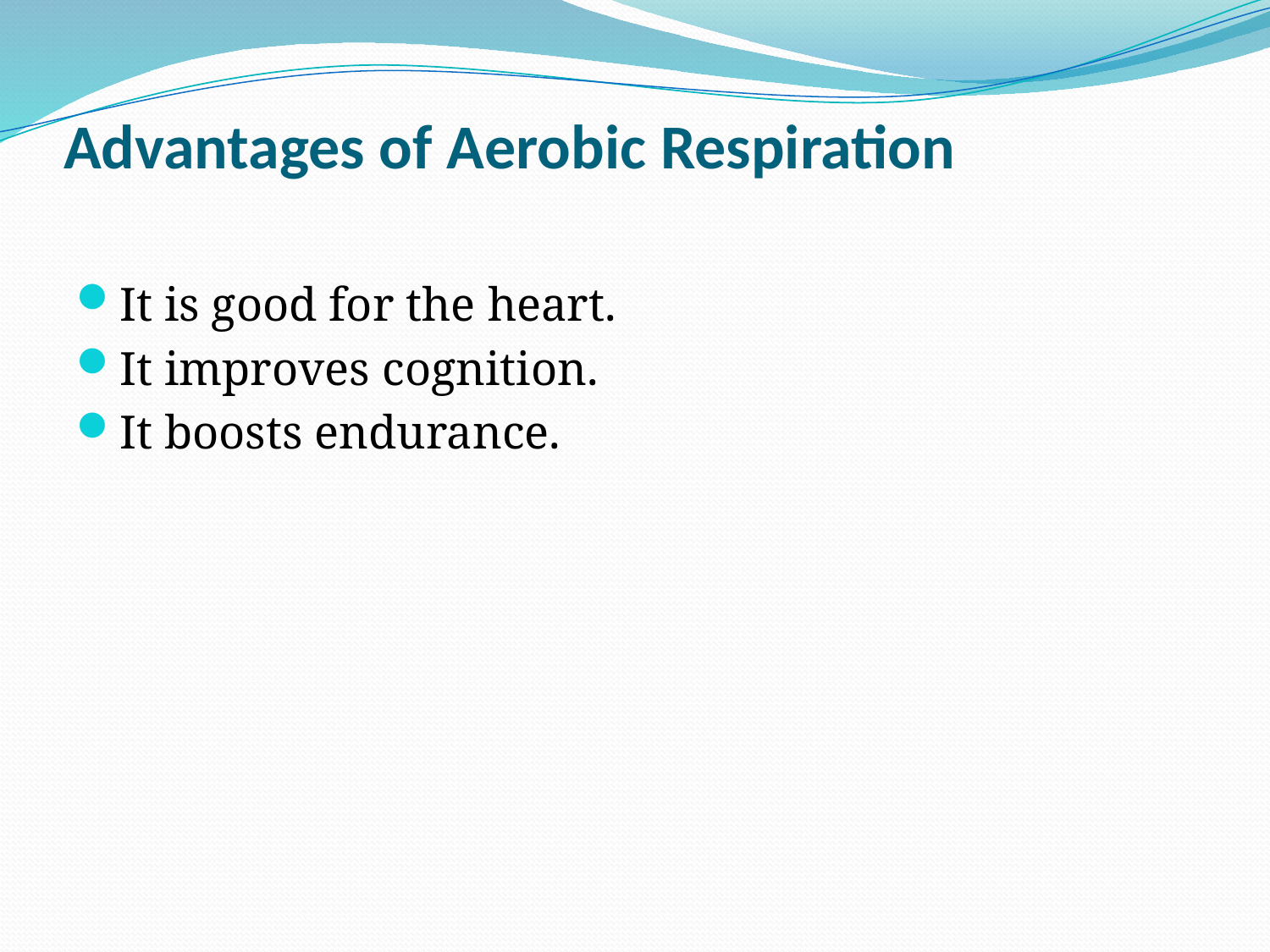

# Advantages of Aerobic Respiration
It is good for the heart.
It improves cognition.
It boosts endurance.